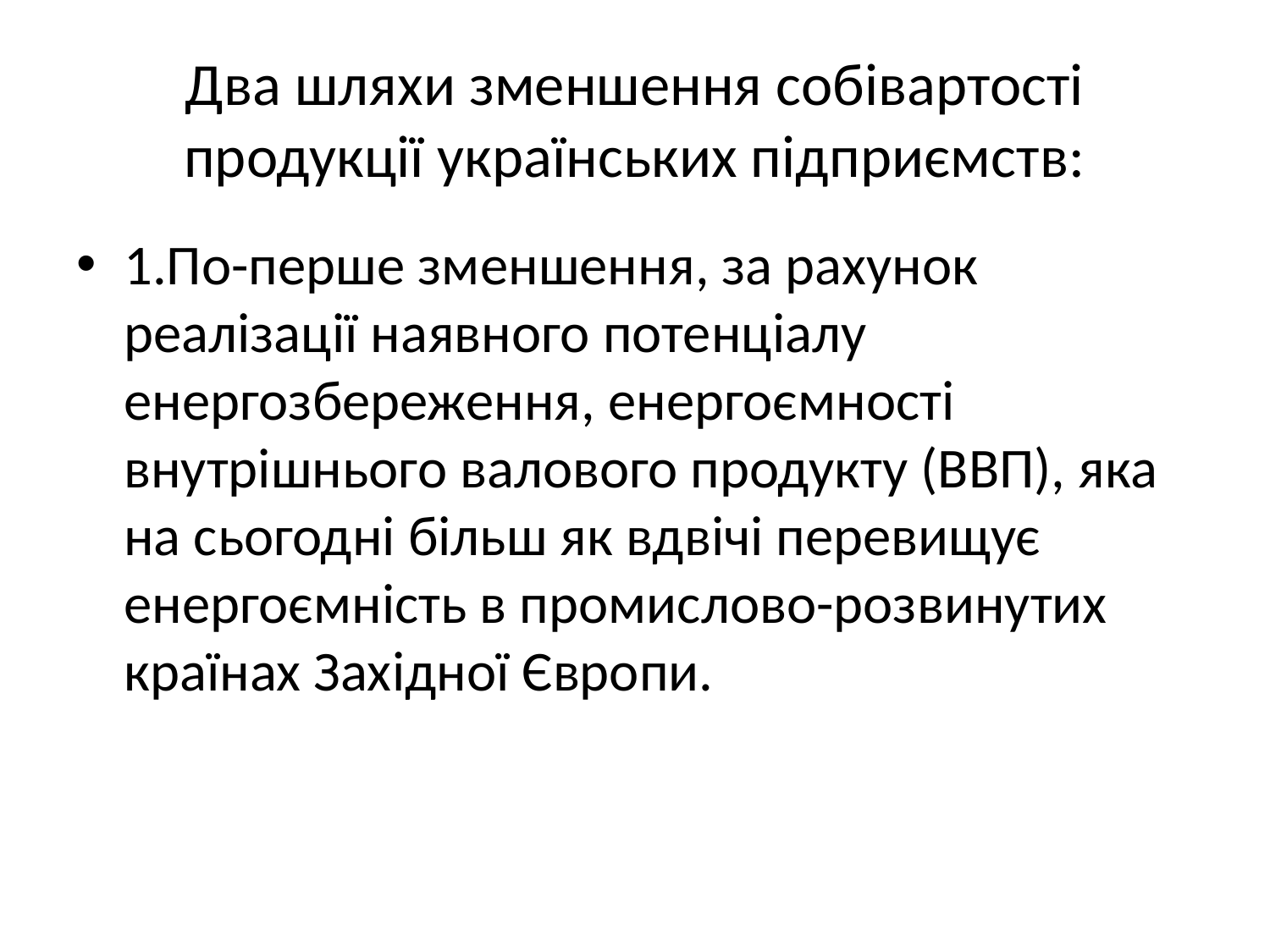

# Два шляхи зменшення собівартості продукції українських підприємств:
1.По-перше зменшення, за рахунок реалізації наявного потенціалу енергозбереження, енергоємності внутрішнього валового продукту (ВВП), яка на сьогодні більш як вдвічі перевищує енергоємність в промислово-розвинутих країнах Західної Європи.